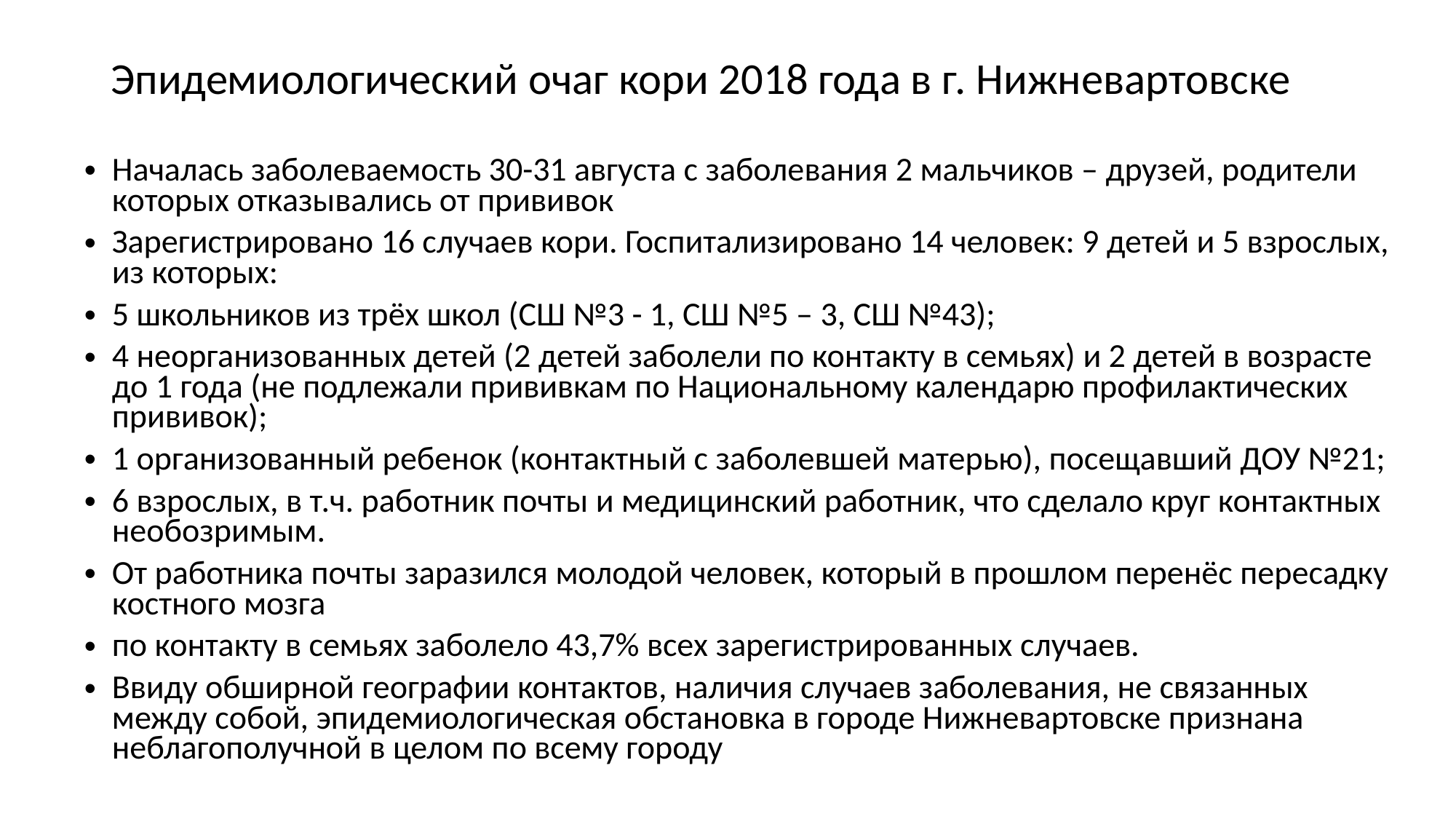

# Эпидемиологический очаг кори 2018 года в г. Нижневартовске
Началась заболеваемость 30-31 августа с заболевания 2 мальчиков – друзей, родители которых отказывались от прививок
Зарегистрировано 16 случаев кори. Госпитализировано 14 человек: 9 детей и 5 взрослых, из которых:
5 школьников из трёх школ (СШ №3 - 1, СШ №5 – 3, СШ №43);
4 неорганизованных детей (2 детей заболели по контакту в семьях) и 2 детей в возрасте до 1 года (не подлежали прививкам по Национальному календарю профилактических прививок);
1 организованный ребенок (контактный с заболевшей матерью), посещавший ДОУ №21;
6 взрослых, в т.ч. работник почты и медицинский работник, что сделало круг контактных необозримым.
От работника почты заразился молодой человек, который в прошлом перенёс пересадку костного мозга
по контакту в семьях заболело 43,7% всех зарегистрированных случаев.
Ввиду обширной географии контактов, наличия случаев заболевания, не связанных между собой, эпидемиологическая обстановка в городе Нижневартовске признана неблагополучной в целом по всему городу